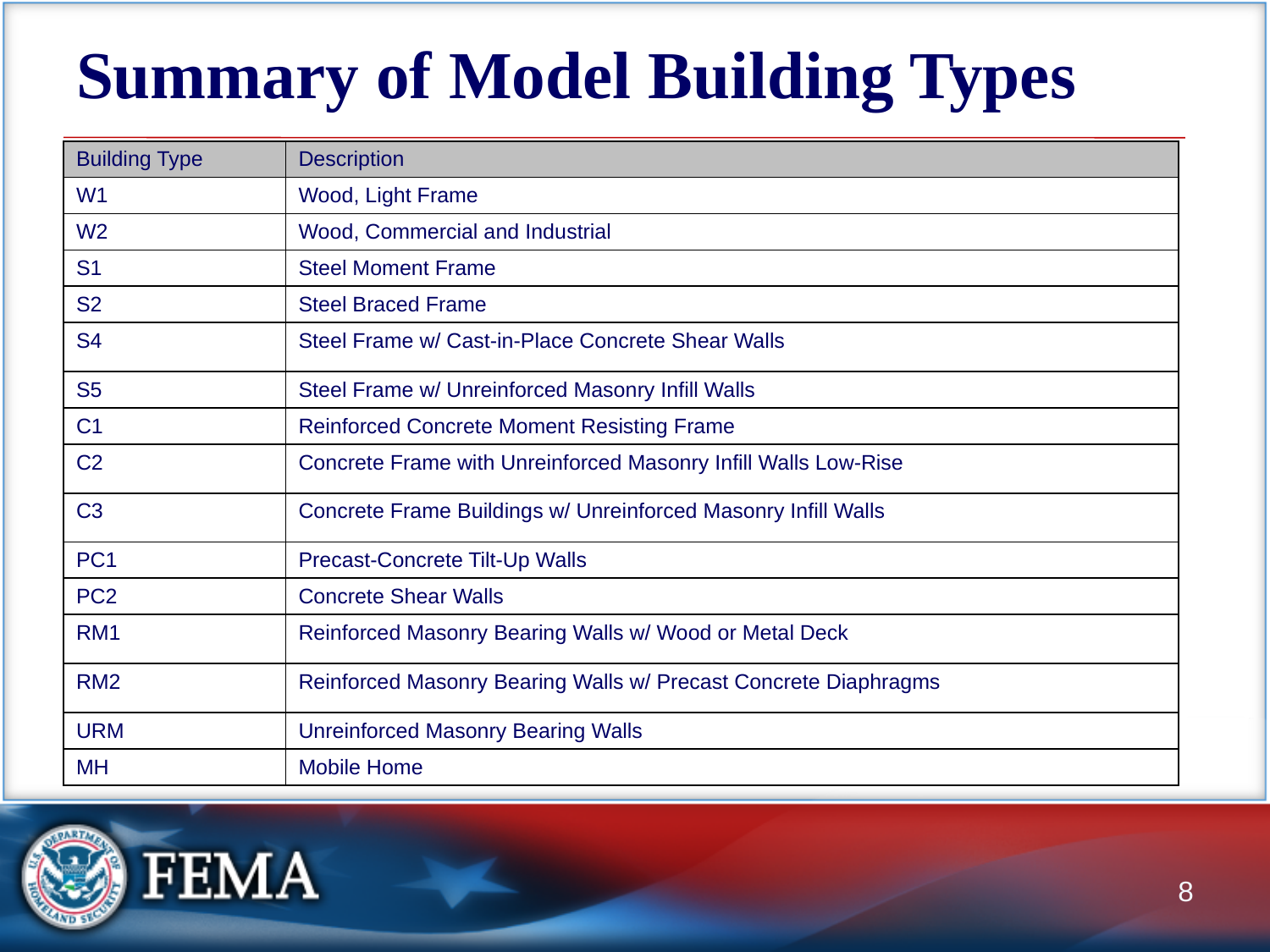

# Summary of Model Building Types
| Building Type | Description |
| --- | --- |
| W1 | Wood, Light Frame |
| W2 | Wood, Commercial and Industrial |
| S1 | Steel Moment Frame |
| S2 | Steel Braced Frame |
| S4 | Steel Frame w/ Cast-in-Place Concrete Shear Walls |
| S5 | Steel Frame w/ Unreinforced Masonry Infill Walls |
| C1 | Reinforced Concrete Moment Resisting Frame |
| C2 | Concrete Frame with Unreinforced Masonry Infill Walls Low-Rise |
| C3 | Concrete Frame Buildings w/ Unreinforced Masonry Infill Walls |
| PC1 | Precast-Concrete Tilt-Up Walls |
| PC2 | Concrete Shear Walls |
| RM1 | Reinforced Masonry Bearing Walls w/ Wood or Metal Deck |
| RM2 | Reinforced Masonry Bearing Walls w/ Precast Concrete Diaphragms |
| URM | Unreinforced Masonry Bearing Walls |
| MH | Mobile Home |
8